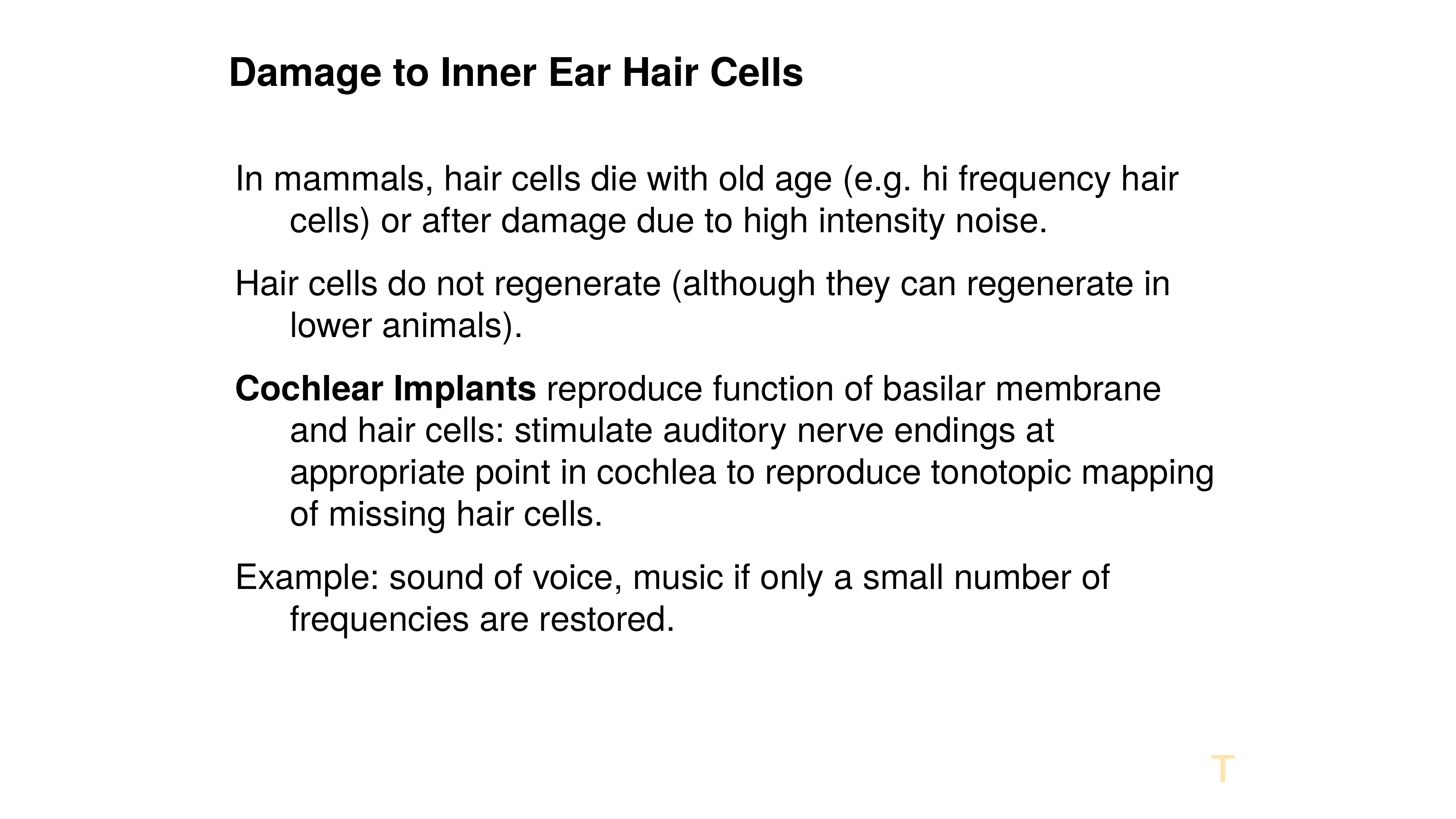

# Damage to Inner Ear Hair Cells
In mammals, hair cells die with old age (e.g. hi frequency hair cells) or after damage due to high intensity noise.
Hair cells do not regenerate (although they can regenerate in lower animals).
Cochlear Implants reproduce function of basilar membrane and hair cells: stimulate auditory nerve endings at appropriate point in cochlea to reproduce tonotopic mapping of missing hair cells.
Example: sound of voice, music if only a small number of frequencies are restored.
T